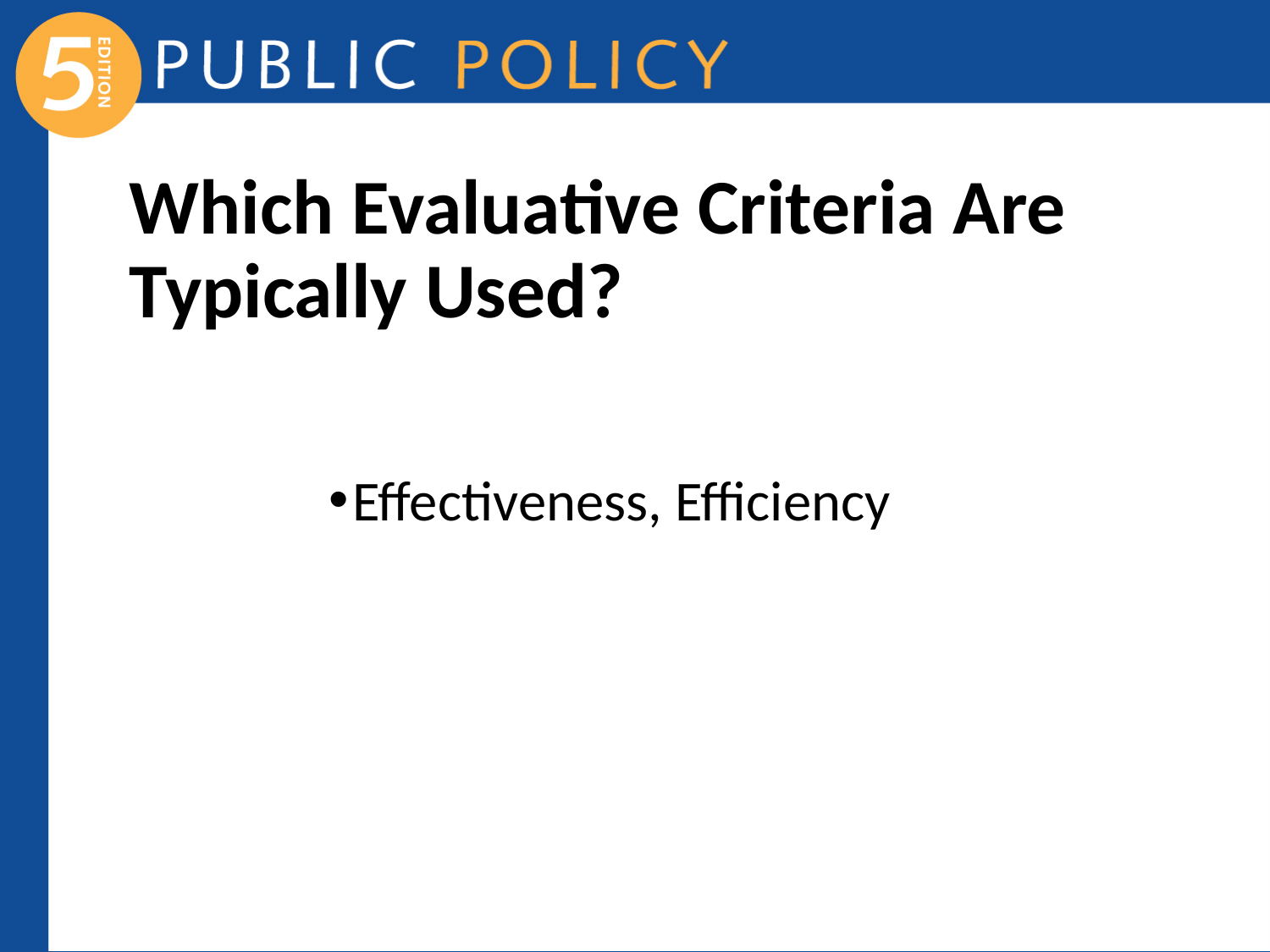

# Which Evaluative Criteria Are Typically Used?
Effectiveness, Efficiency